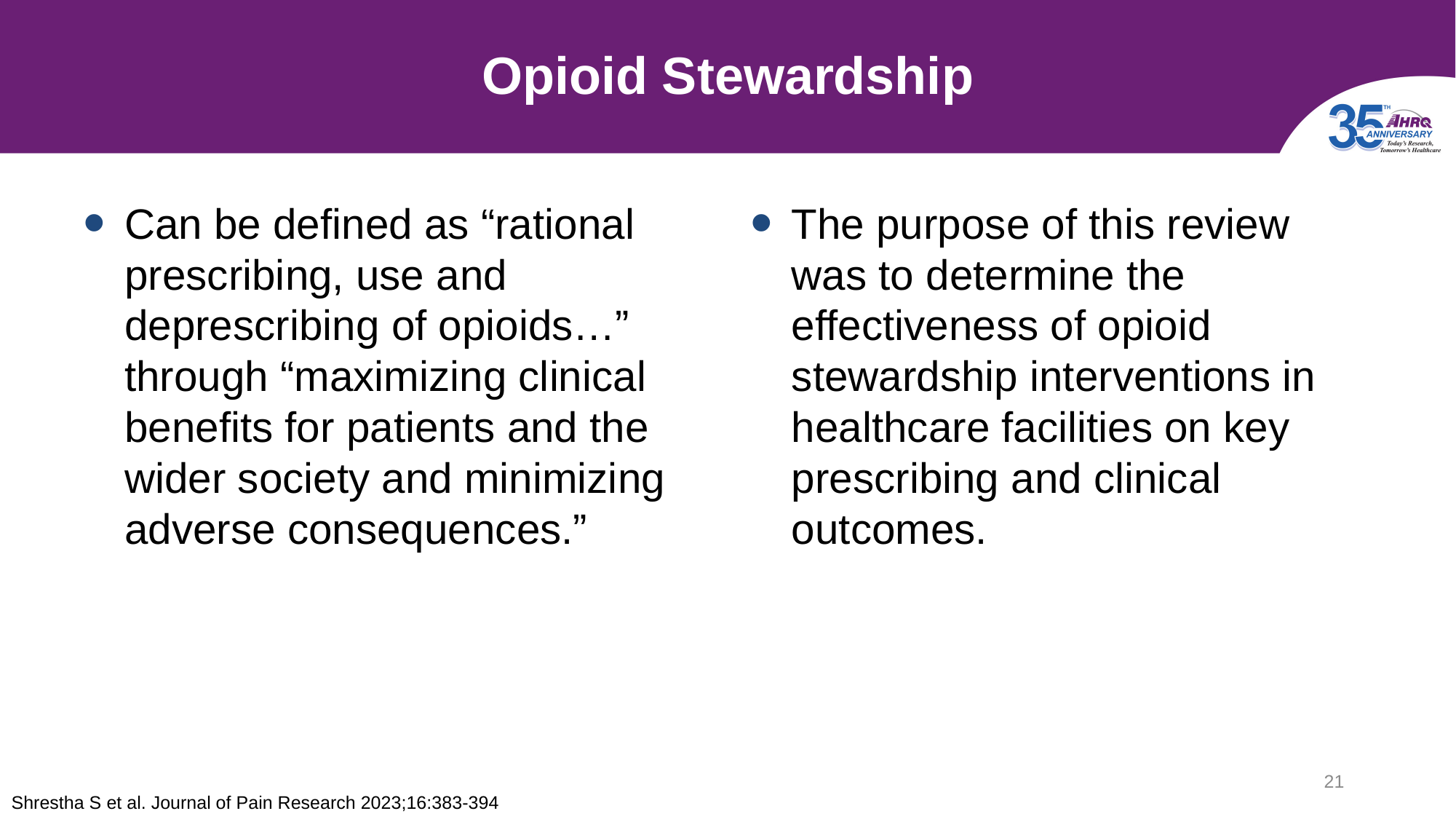

# Opioid Stewardship
Can be defined as “rational prescribing, use and deprescribing of opioids…” through “maximizing clinical benefits for patients and the wider society and minimizing adverse consequences.”
The purpose of this review was to determine the effectiveness of opioid stewardship interventions in healthcare facilities on key prescribing and clinical outcomes.
21
Shrestha S et al. Journal of Pain Research 2023;16:383-394